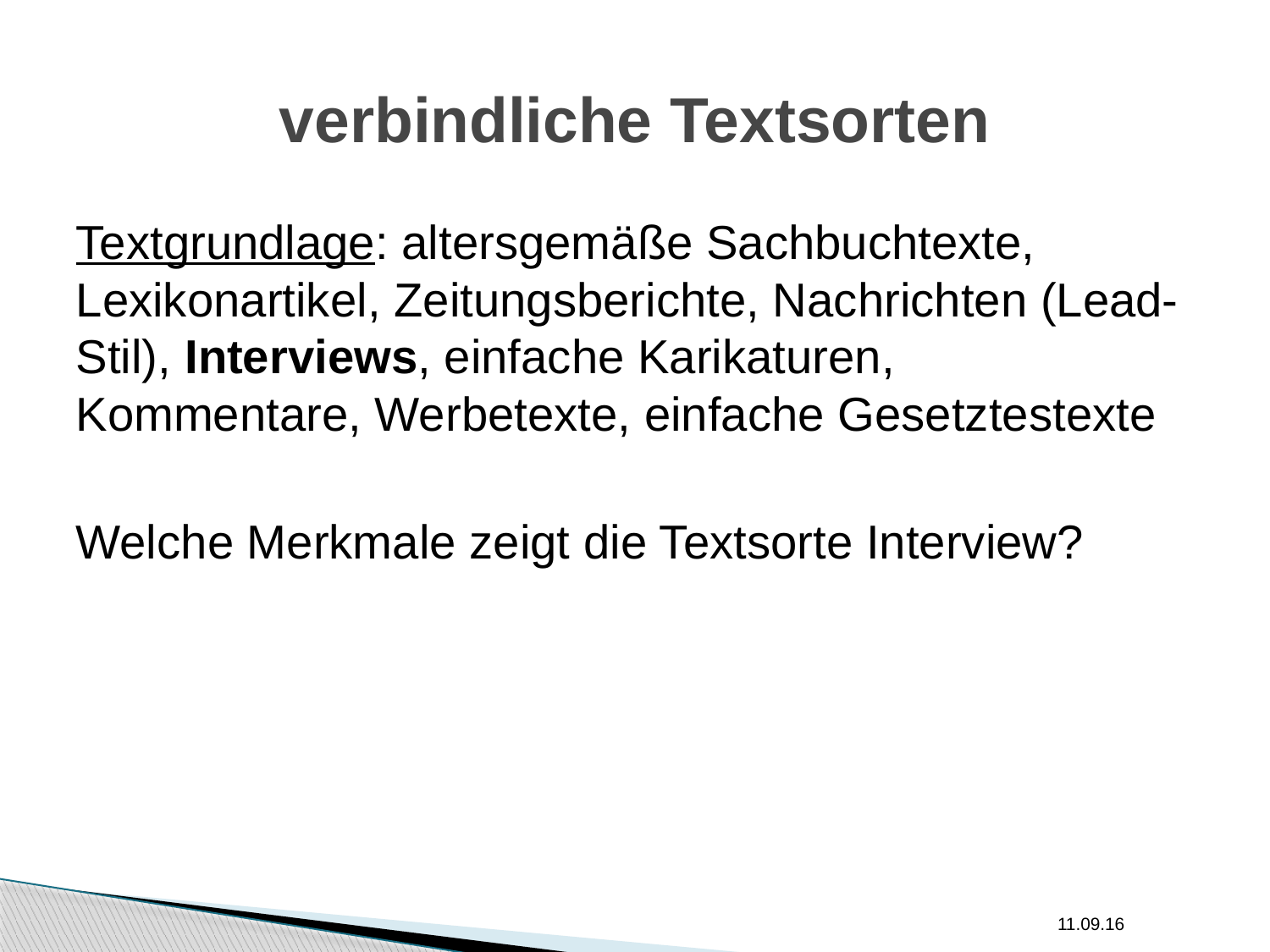

# verbindliche Textsorten
Textgrundlage: altersgemäße Sachbuchtexte, Lexikonartikel, Zeitungsberichte, Nachrichten (Lead-Stil), Interviews, einfache Karikaturen, Kommentare, Werbetexte, einfache Gesetztestexte

Welche Merkmale zeigt die Textsorte Interview?

11.09.16